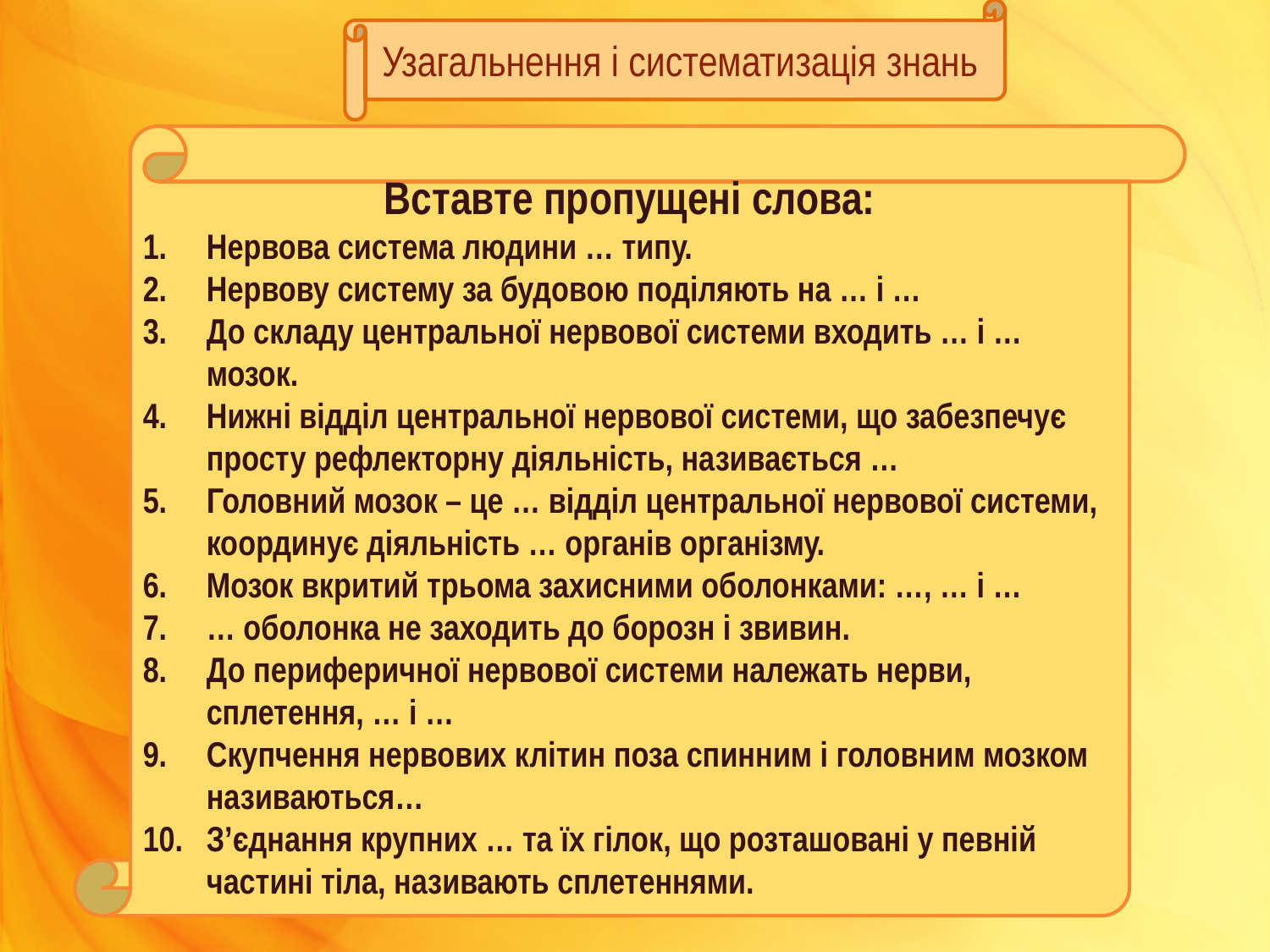

Узагальнення і систематизація знань
Вставте пропущені слова:
Нервова система людини … типу.
Нервову систему за будовою поділяють на … і …
До складу центральної нервової системи входить … і … мозок.
Нижні відділ центральної нервової системи, що забезпечує просту рефлекторну діяльність, називається …
Головний мозок – це … відділ центральної нервової системи, координує діяльність … органів організму.
Мозок вкритий трьома захисними оболонками: …, … і …
… оболонка не заходить до борозн і звивин.
До периферичної нервової системи належать нерви, сплетення, … і …
Скупчення нервових клітин поза спинним і головним мозком називаються…
З’єднання крупних … та їх гілок, що розташовані у певній частині тіла, називають сплетеннями.